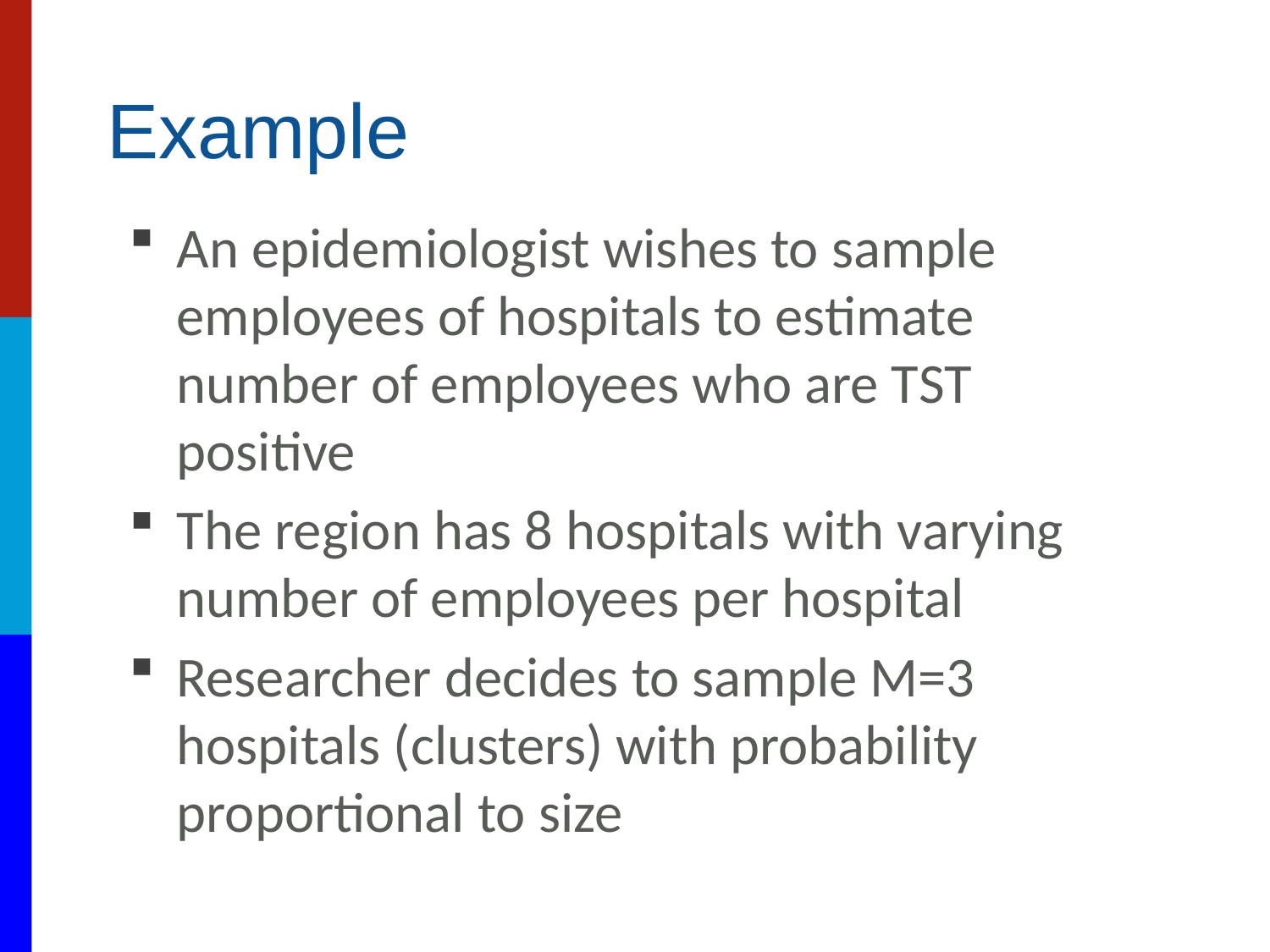

# Example
An epidemiologist wishes to sample employees of hospitals to estimate number of employees who are TST positive
The region has 8 hospitals with varying number of employees per hospital
Researcher decides to sample M=3 hospitals (clusters) with probability proportional to size